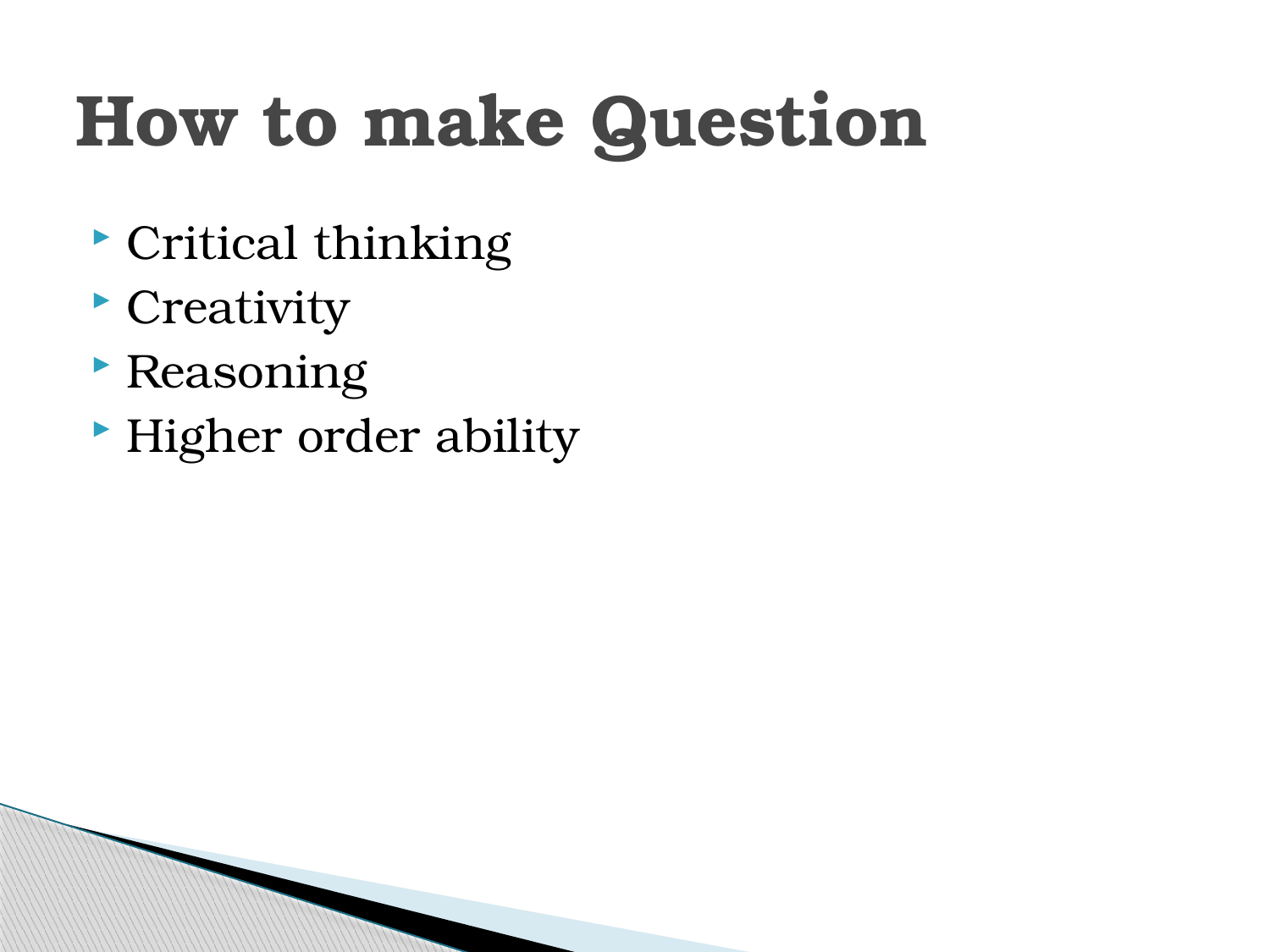

# How to make Question
Critical thinking
Creativity
Reasoning
Higher order ability